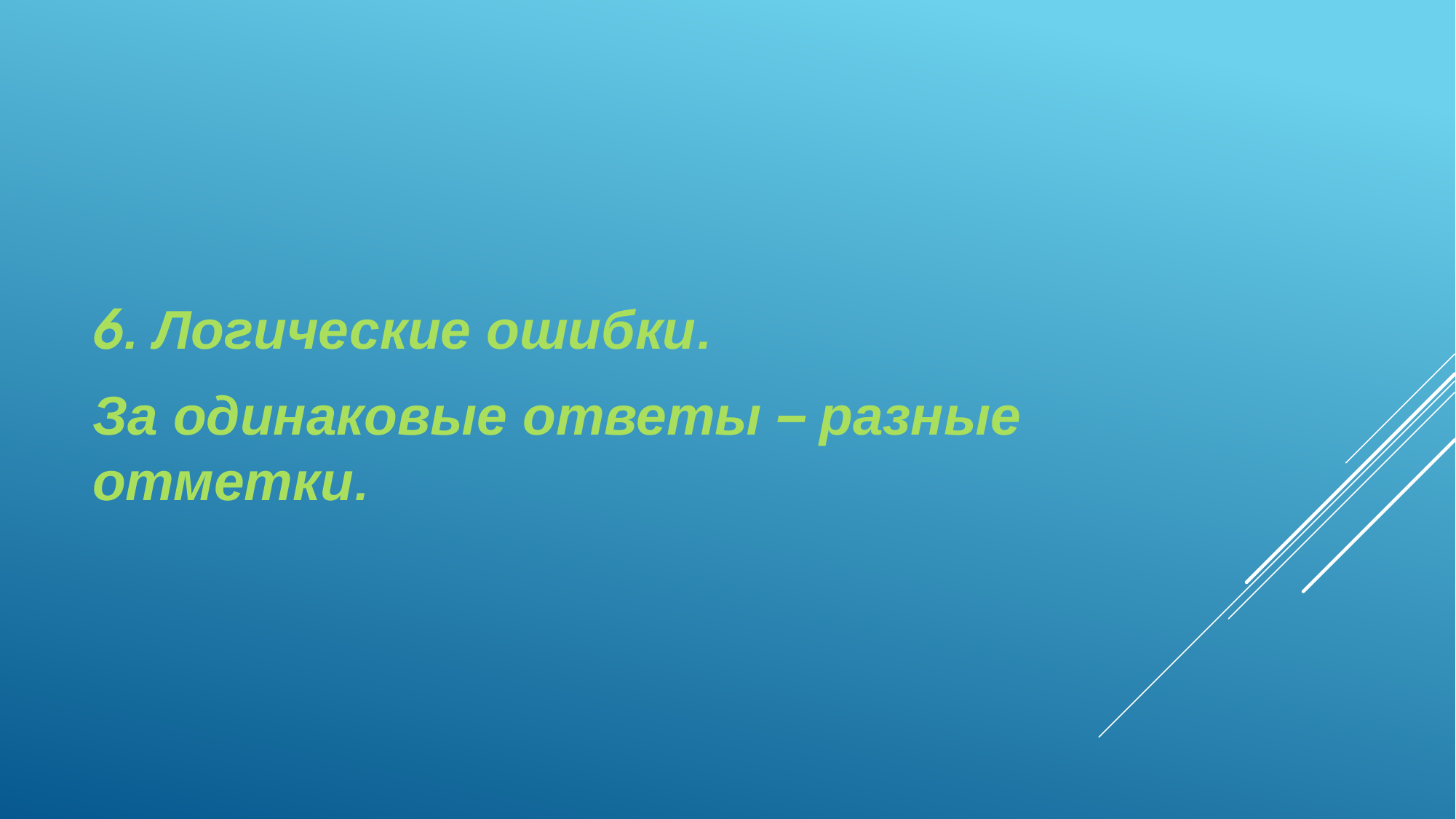

6. Логические ошибки.
За одинаковые ответы – разные отметки.
#